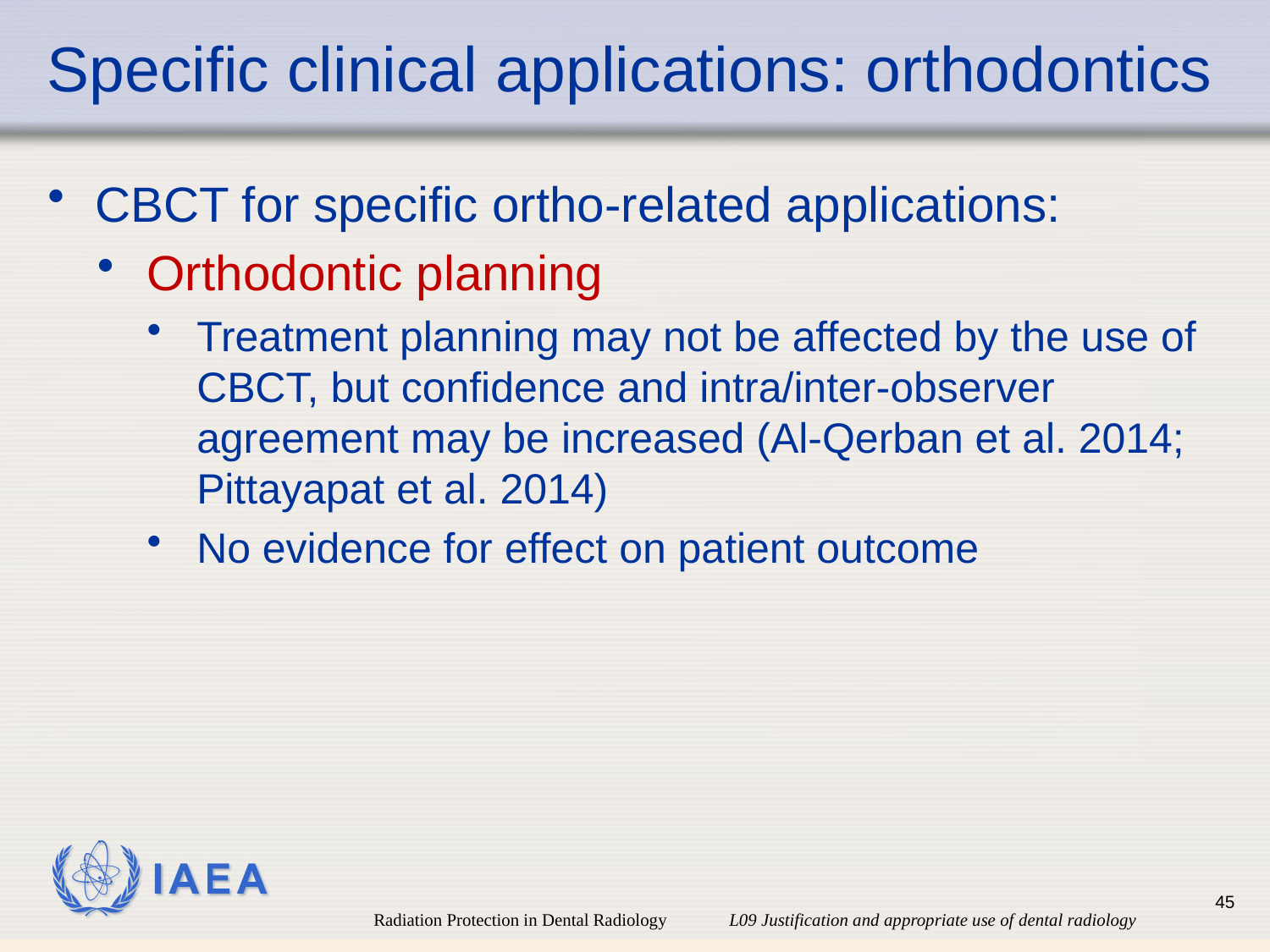

# Specific clinical applications: orthodontics
CBCT for specific ortho-related applications:
Orthodontic planning
Treatment planning may not be affected by the use of CBCT, but confidence and intra/inter-observer agreement may be increased (Al-Qerban et al. 2014; Pittayapat et al. 2014)
No evidence for effect on patient outcome

45
Radiation Protection in Dental Radiology              L09 Justification and appropriate use of dental radiology